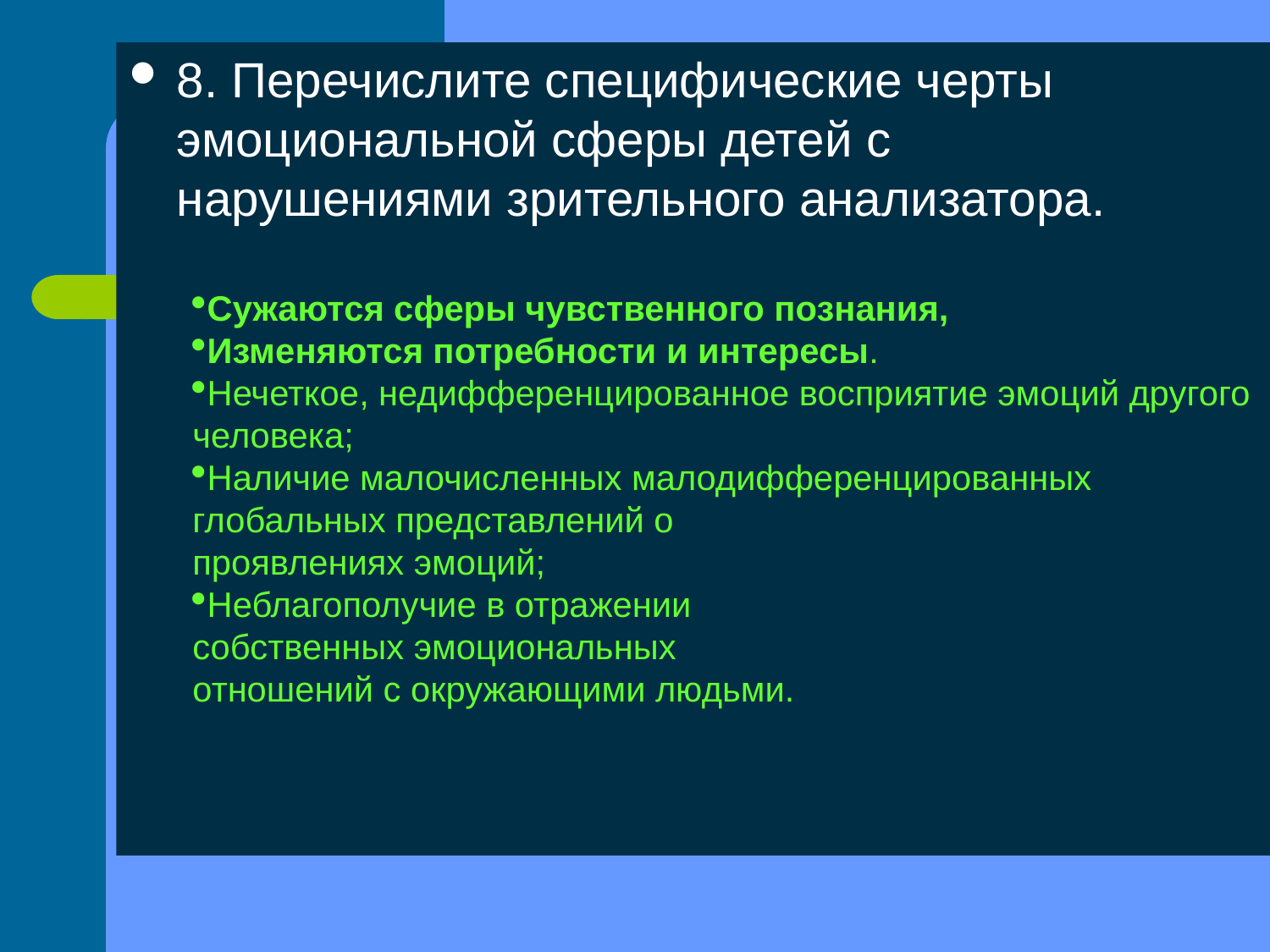

8. Перечислите специфические черты эмоциональной сферы детей с
нарушениями зрительного анализатора.
Сужаются сферы чувственного познания,
Изменяются потребности и интересы.
Нечеткое, недифференцированное восприятие эмоций другого человека;
Наличие малочисленных малодифференцированных
глобальных представлений о
проявлениях эмоций;
Неблагополучие в отражении
собственных эмоциональных
отношений с окружающими людьми.